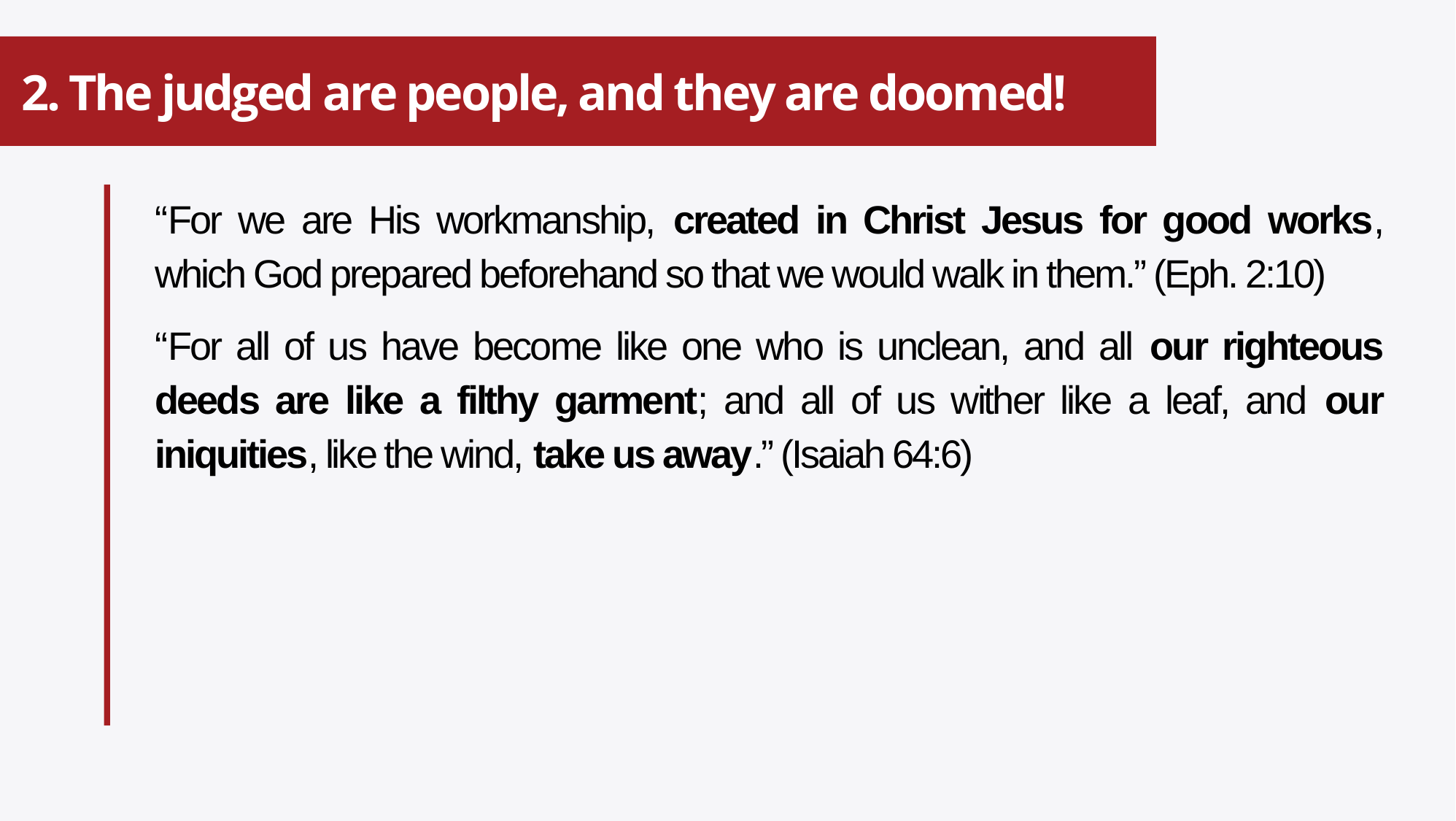

# 2. The judged are people, and they are doomed!
“For we are His workmanship, created in Christ Jesus for good works, which God prepared beforehand so that we would walk in them.” (Eph. 2:10)
“For all of us have become like one who is unclean, and all our righteous deeds are like a filthy garment; and all of us wither like a leaf, and our iniquities, like the wind, take us away.” (Isaiah 64:6)